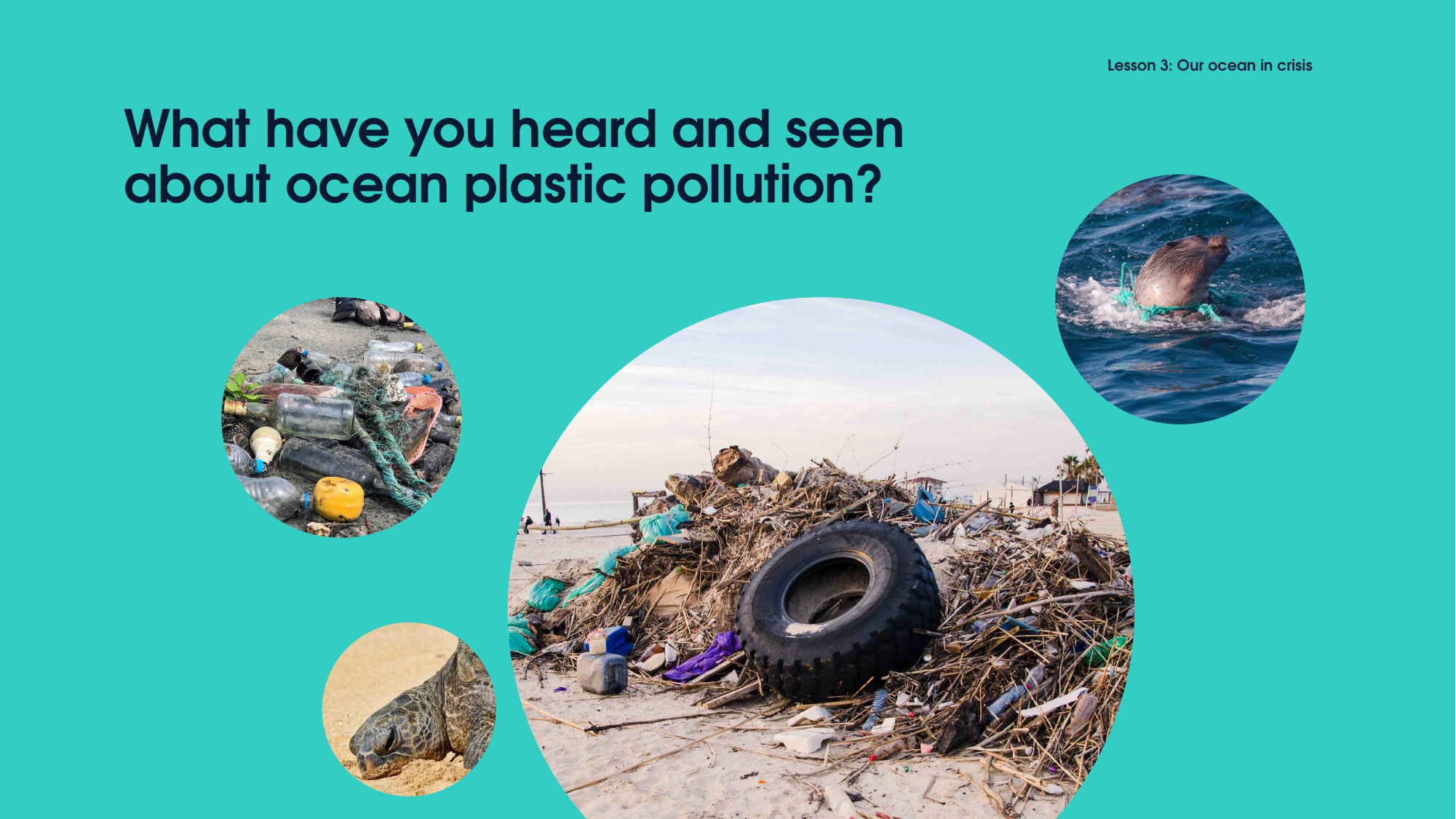

# Lesson 3: Our ocean in crisis
What have you heard and seen about ocean plastic pollution?